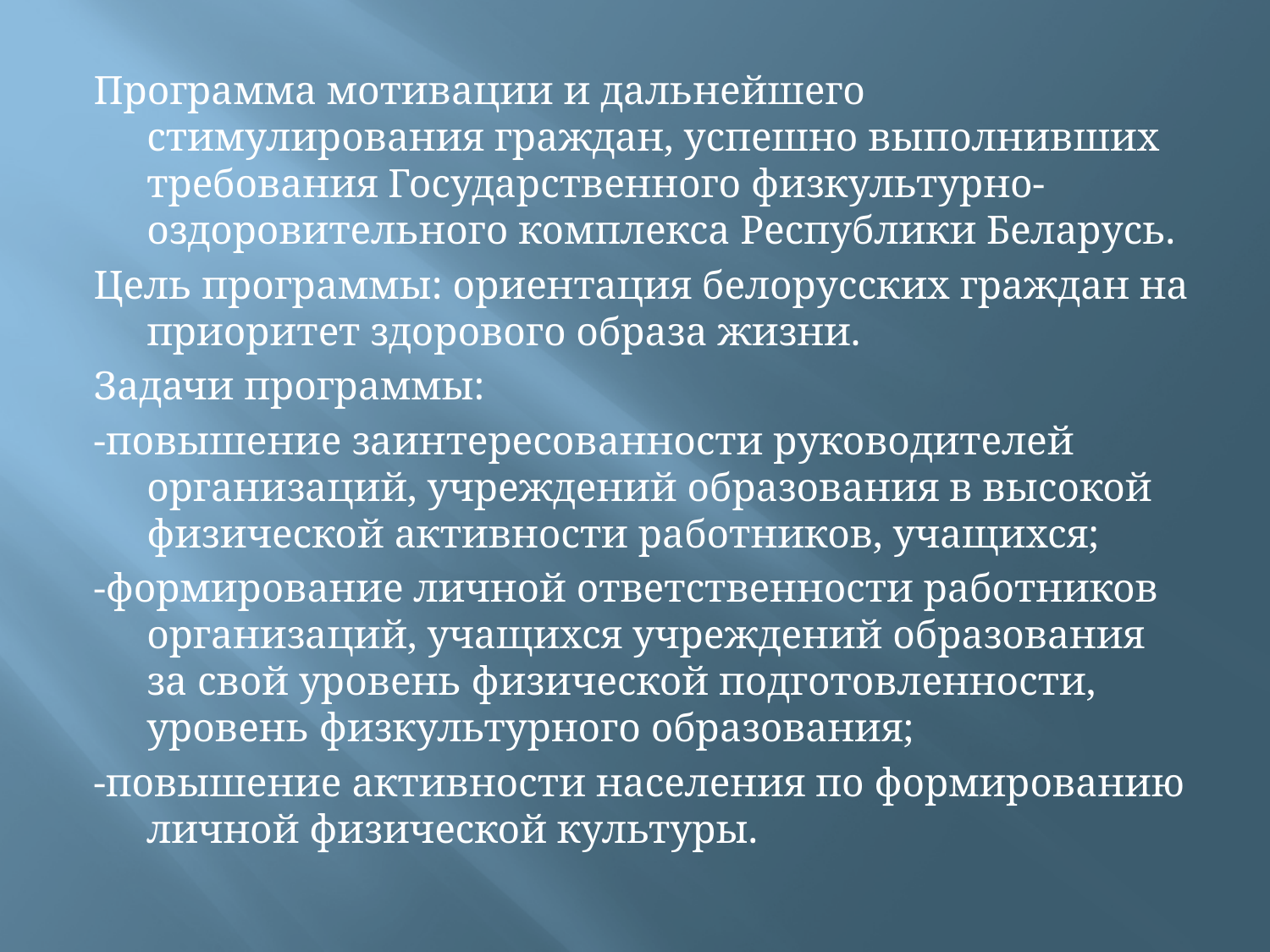

Программа мотивации и дальнейшего стимулирования граждан, успешно выполнивших требования Государственного физкультурно-оздоровительного комплекса Республики Беларусь.
Цель программы: ориентация белорусских граждан на приоритет здорового образа жизни.
Задачи программы:
-повышение заинтересованности руководителей организаций, учреждений образования в высокой физической активности работников, учащихся;
-формирование личной ответственности работников организаций, учащихся учреждений образования за свой уровень физической подготовленности, уровень физкультурного образования;
-повышение активности населения по формированию личной физической культуры.